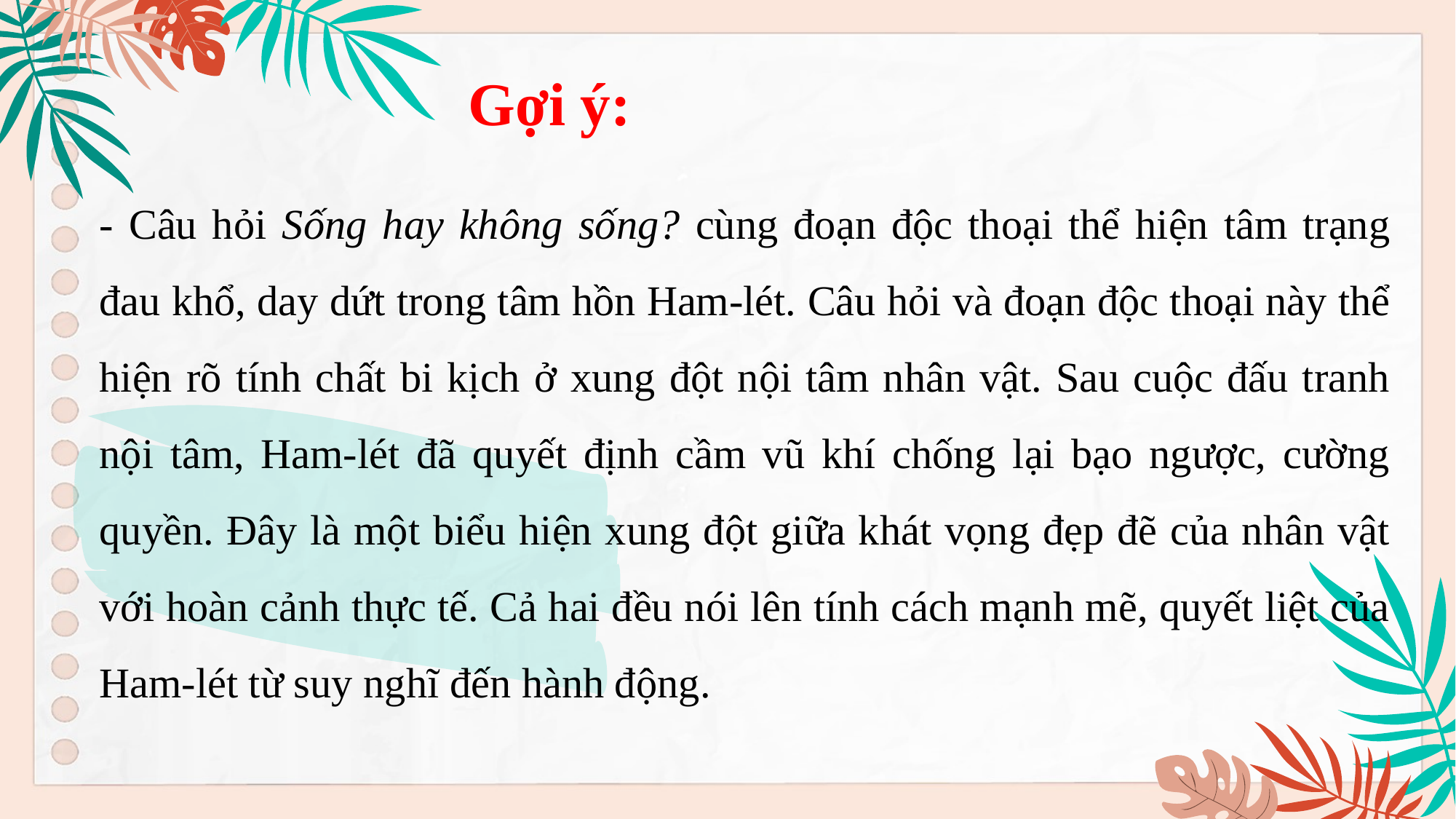

# - Câu hỏi Sống hay không sống? cùng đoạn độc thoại thể hiện tâm trạng đau khổ, day dứt trong tâm hồn Ham-lét. Câu hỏi và đoạn độc thoại này thể hiện rõ tính chất bi kịch ở xung đột nội tâm nhân vật. Sau cuộc đấu tranh nội tâm, Ham-lét đã quyết định cầm vũ khí chống lại bạo ngược, cường quyền. Đây là một biểu hiện xung đột giữa khát vọng đẹp đẽ của nhân vật với hoàn cảnh thực tế. Cả hai đều nói lên tính cách mạnh mẽ, quyết liệt của Ham-lét từ suy nghĩ đến hành động.
Gợi ý: